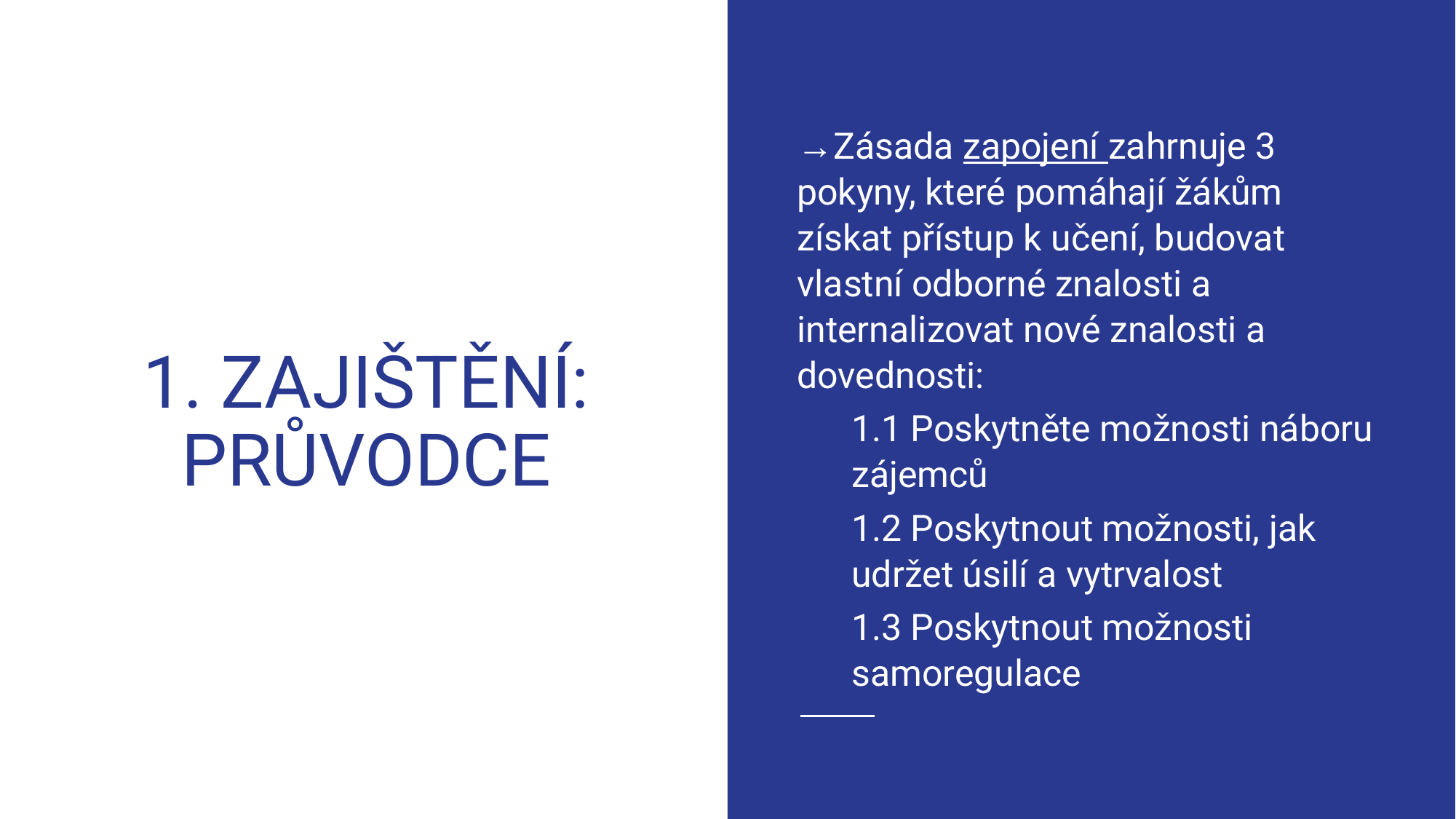

→Zásada zapojení zahrnuje 3 pokyny, které pomáhají žákům získat přístup k učení, budovat vlastní odborné znalosti a internalizovat nové znalosti a dovednosti:
1.1 Poskytněte možnosti náboru zájemců
1.2 Poskytnout možnosti, jak udržet úsilí a vytrvalost
1.3 Poskytnout možnosti samoregulace

# 1. ZAJIŠTĚNÍ: PRŮVODCE